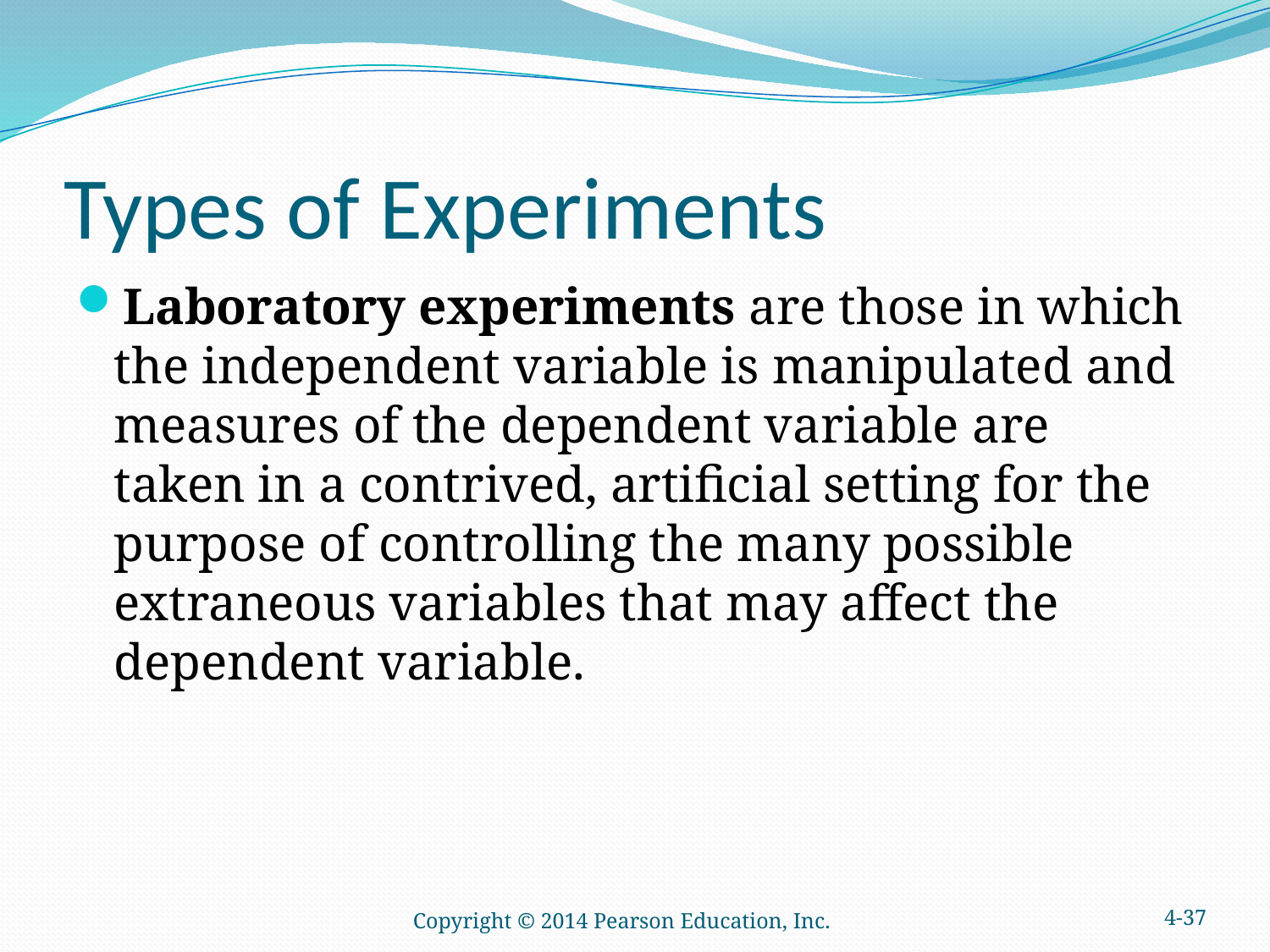

# Types of Experiments
Laboratory experiments are those in which the independent variable is manipulated and measures of the dependent variable are taken in a contrived, artificial setting for the purpose of controlling the many possible extraneous variables that may affect the dependent variable.

Copyright © 2014 Pearson Education, Inc.
4-37